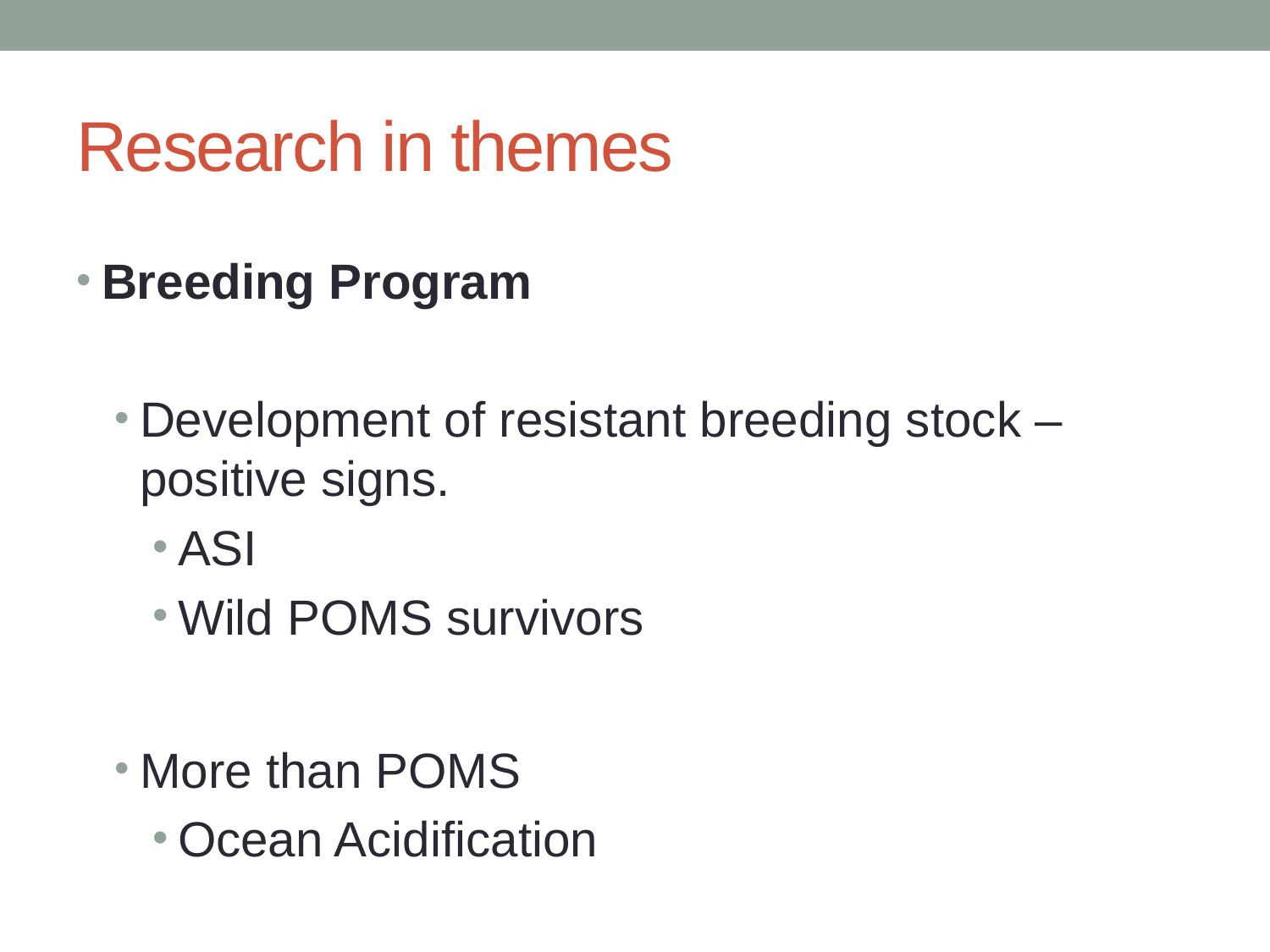

# Research in themes
Breeding Program

Development of resistant breeding stock – positive signs.
ASI
Wild POMS survivors

More than POMS
Ocean Acidification